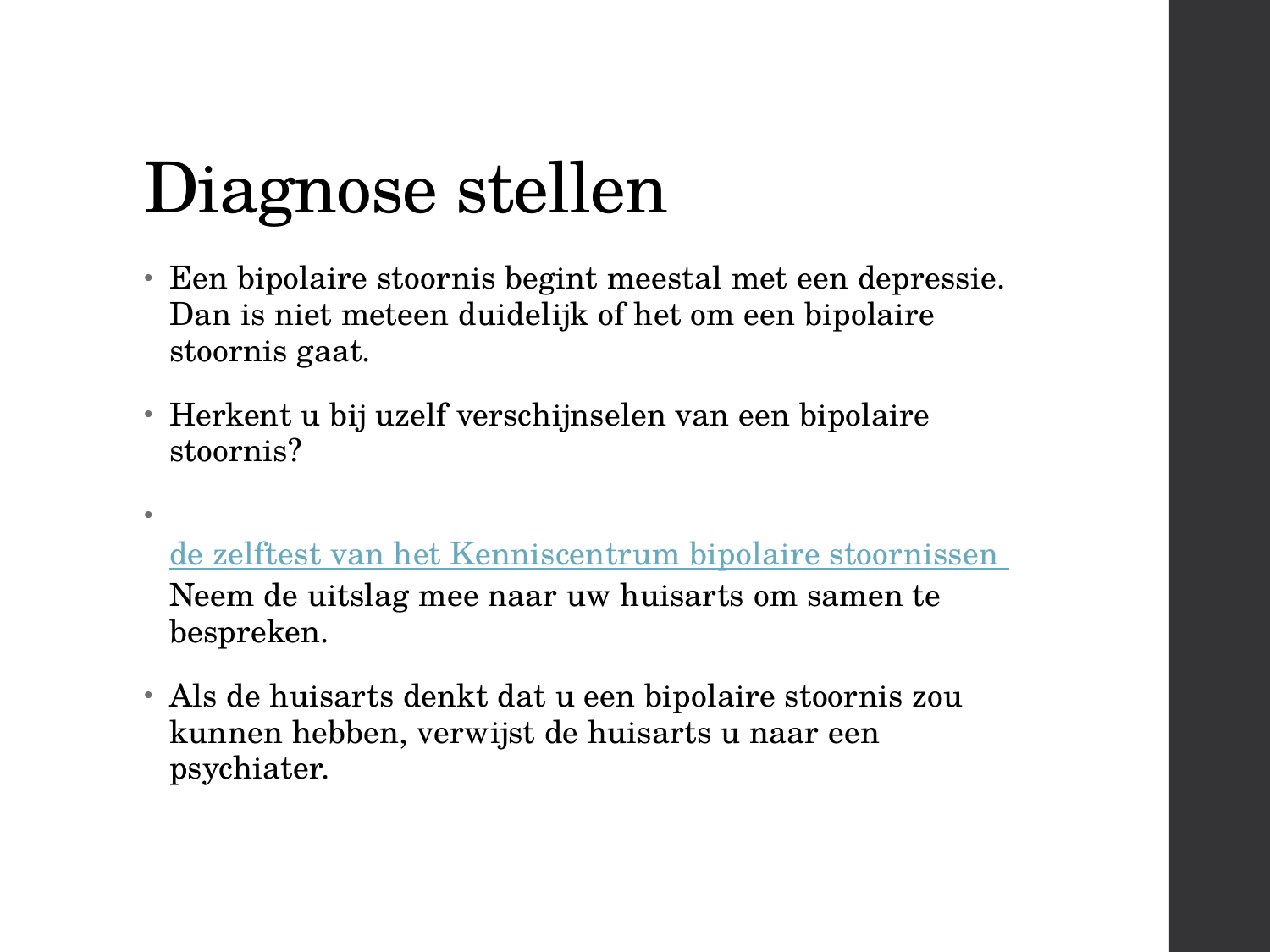

# Diagnose stellen
Een bipolaire stoornis begint meestal met een depressie. Dan is niet meteen duidelijk of het om een bipolaire stoornis gaat.
Herkent u bij uzelf verschijnselen van een bipolaire stoornis?
 de zelftest van het Kenniscentrum bipolaire stoornissen Neem de uitslag mee naar uw huisarts om samen te bespreken.
Als de huisarts denkt dat u een bipolaire stoornis zou kunnen hebben, verwijst de huisarts u naar een psychiater.